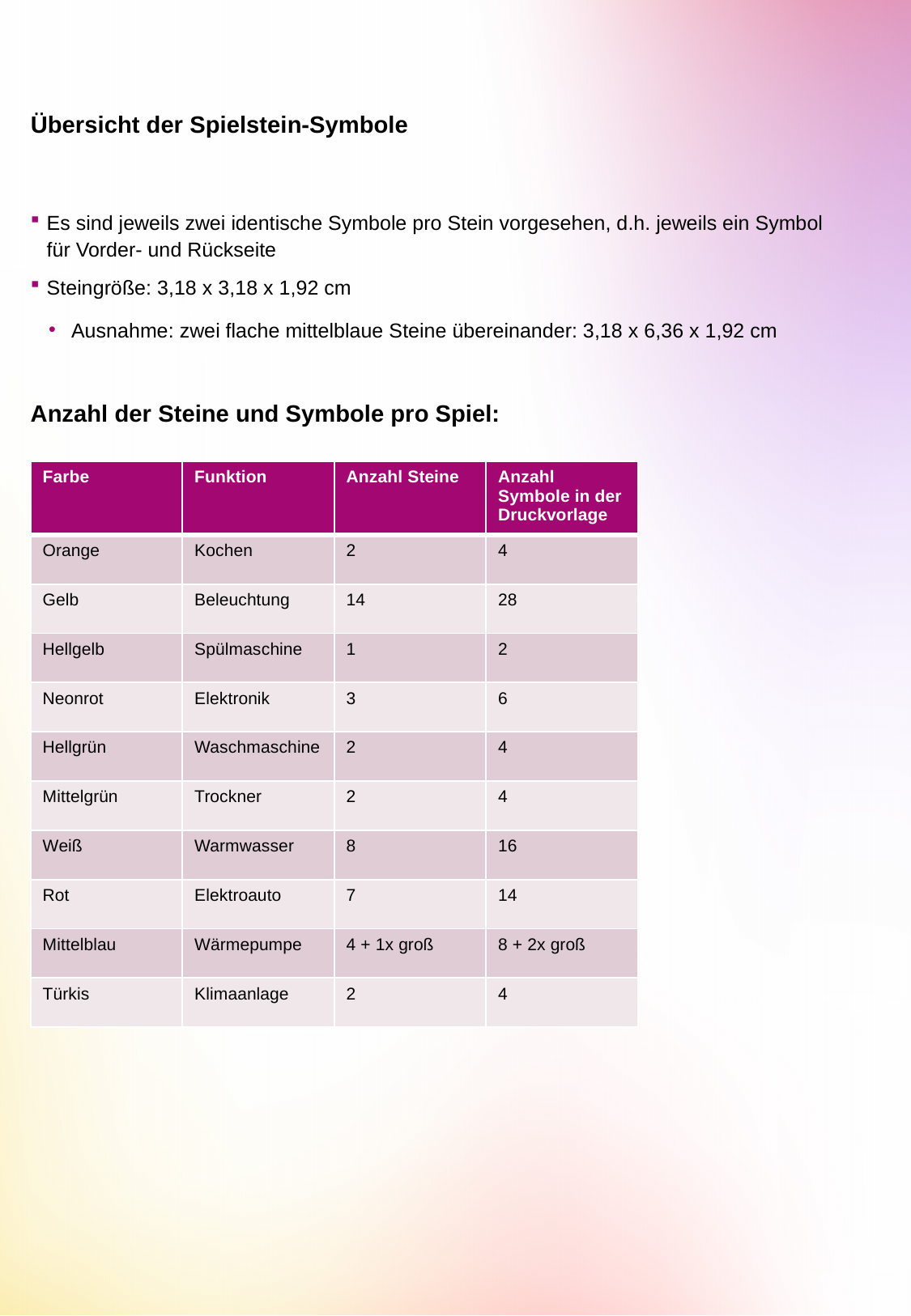

# Übersicht der Spielstein-Symbole
Es sind jeweils zwei identische Symbole pro Stein vorgesehen, d.h. jeweils ein Symbol für Vorder- und Rückseite
Steingröße: 3,18 x 3,18 x 1,92 cm
Ausnahme: zwei flache mittelblaue Steine übereinander: 3,18 x 6,36 x 1,92 cm

Anzahl der Steine und Symbole pro Spiel:
| Farbe | Funktion | Anzahl Steine | Anzahl Symbole in der Druckvorlage |
| --- | --- | --- | --- |
| Orange | Kochen | 2 | 4 |
| Gelb | Beleuchtung | 14 | 28 |
| Hellgelb | Spülmaschine | 1 | 2 |
| Neonrot | Elektronik | 3 | 6 |
| Hellgrün | Waschmaschine | 2 | 4 |
| Mittelgrün | Trockner | 2 | 4 |
| Weiß | Warmwasser | 8 | 16 |
| Rot | Elektroauto | 7 | 14 |
| Mittelblau | Wärmepumpe | 4 + 1x groß | 8 + 2x groß |
| Türkis | Klimaanlage | 2 | 4 |